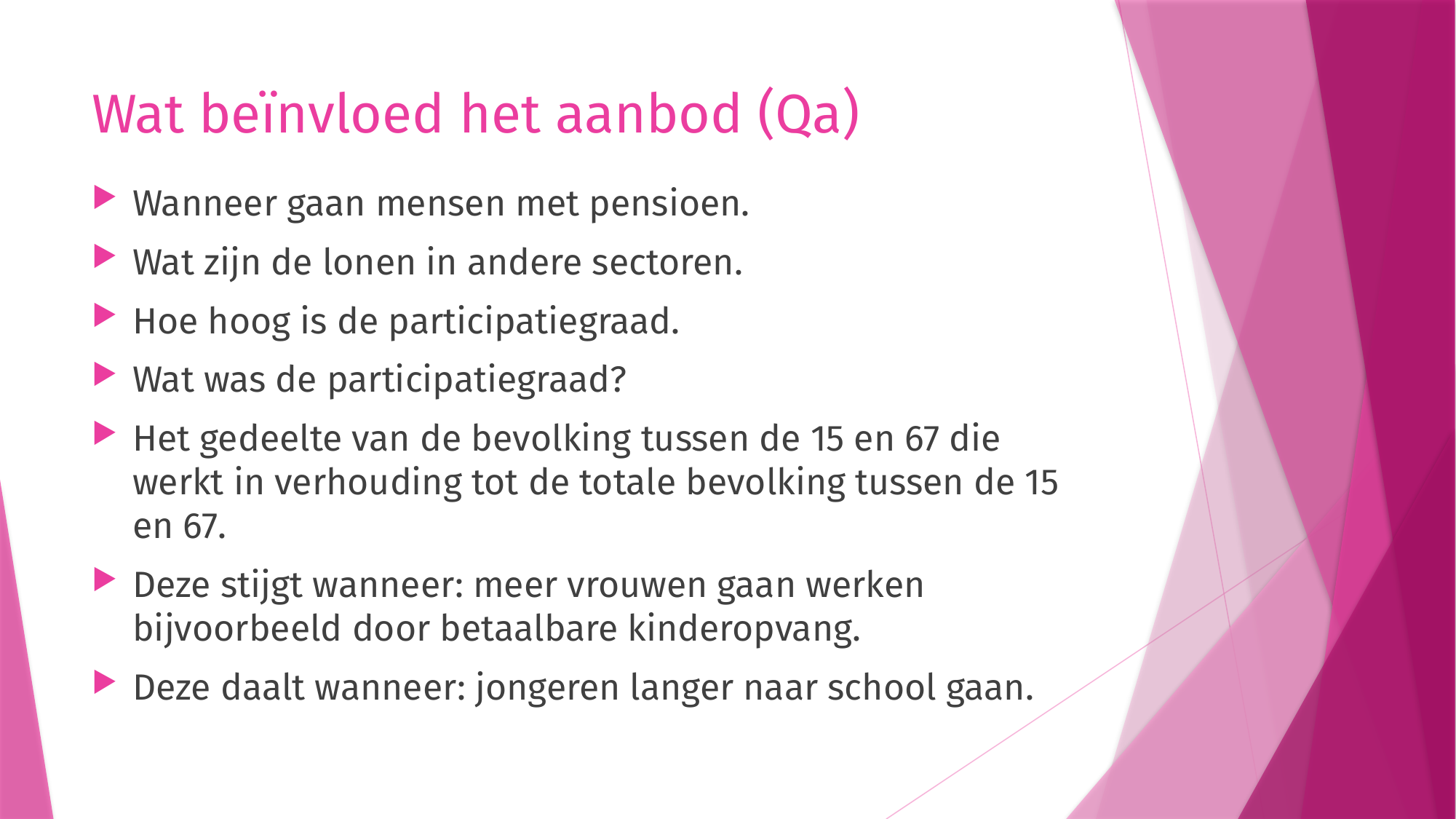

# Wat beïnvloed het aanbod (Qa)
Wanneer gaan mensen met pensioen.
Wat zijn de lonen in andere sectoren.
Hoe hoog is de participatiegraad.
Wat was de participatiegraad?
Het gedeelte van de bevolking tussen de 15 en 67 die werkt in verhouding tot de totale bevolking tussen de 15 en 67.
Deze stijgt wanneer: meer vrouwen gaan werken bijvoorbeeld door betaalbare kinderopvang.
Deze daalt wanneer: jongeren langer naar school gaan.